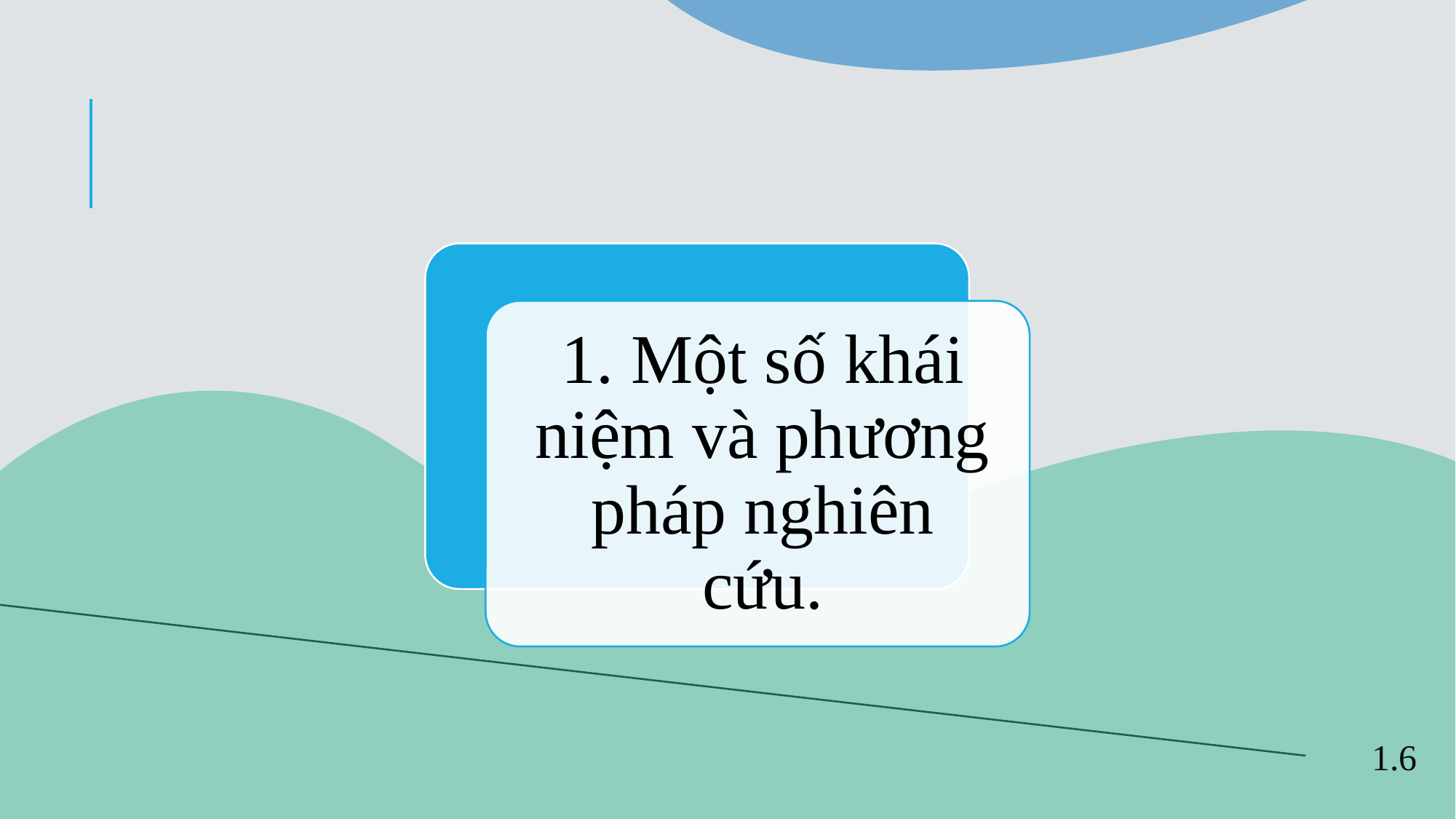

#
1. Một số khái niệm và phương pháp nghiên cứu.
1.6